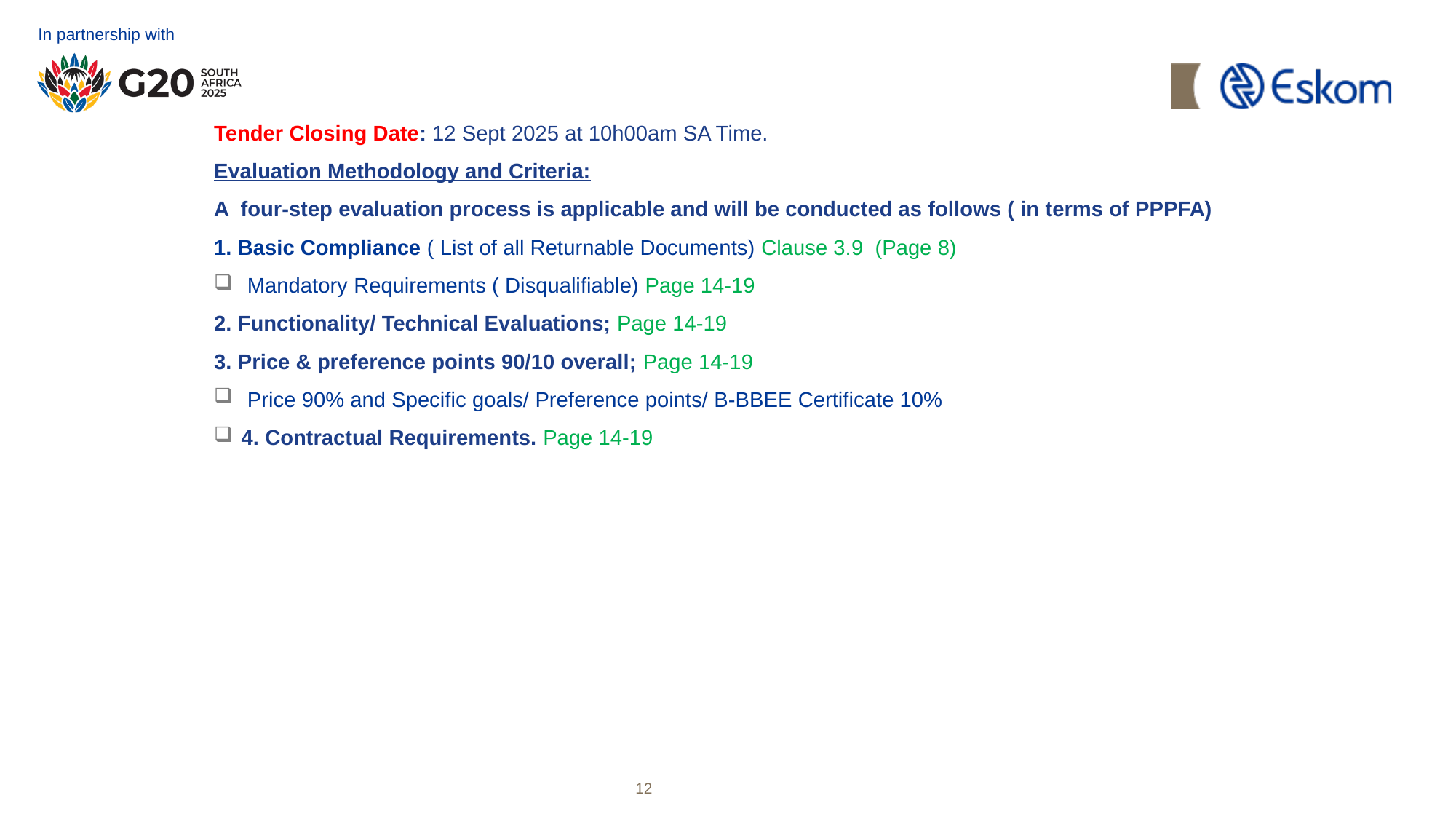

# ITT / RFP Process and Evaluation Criteria
Tender Closing Date: 12 Sept 2025 at 10h00am SA Time.
Evaluation Methodology and Criteria:
A  four-step evaluation process is applicable and will be conducted as follows ( in terms of PPPFA)
1. Basic Compliance ( List of all Returnable Documents) Clause 3.9  (Page 8)
 Mandatory Requirements ( Disqualifiable) Page 14-19
2. Functionality/ Technical Evaluations; Page 14-19
3. Price & preference points 90/10 overall; Page 14-19
 Price 90% and Specific goals/ Preference points/ B-BBEE Certificate 10%
4. Contractual Requirements. Page 14-19

12